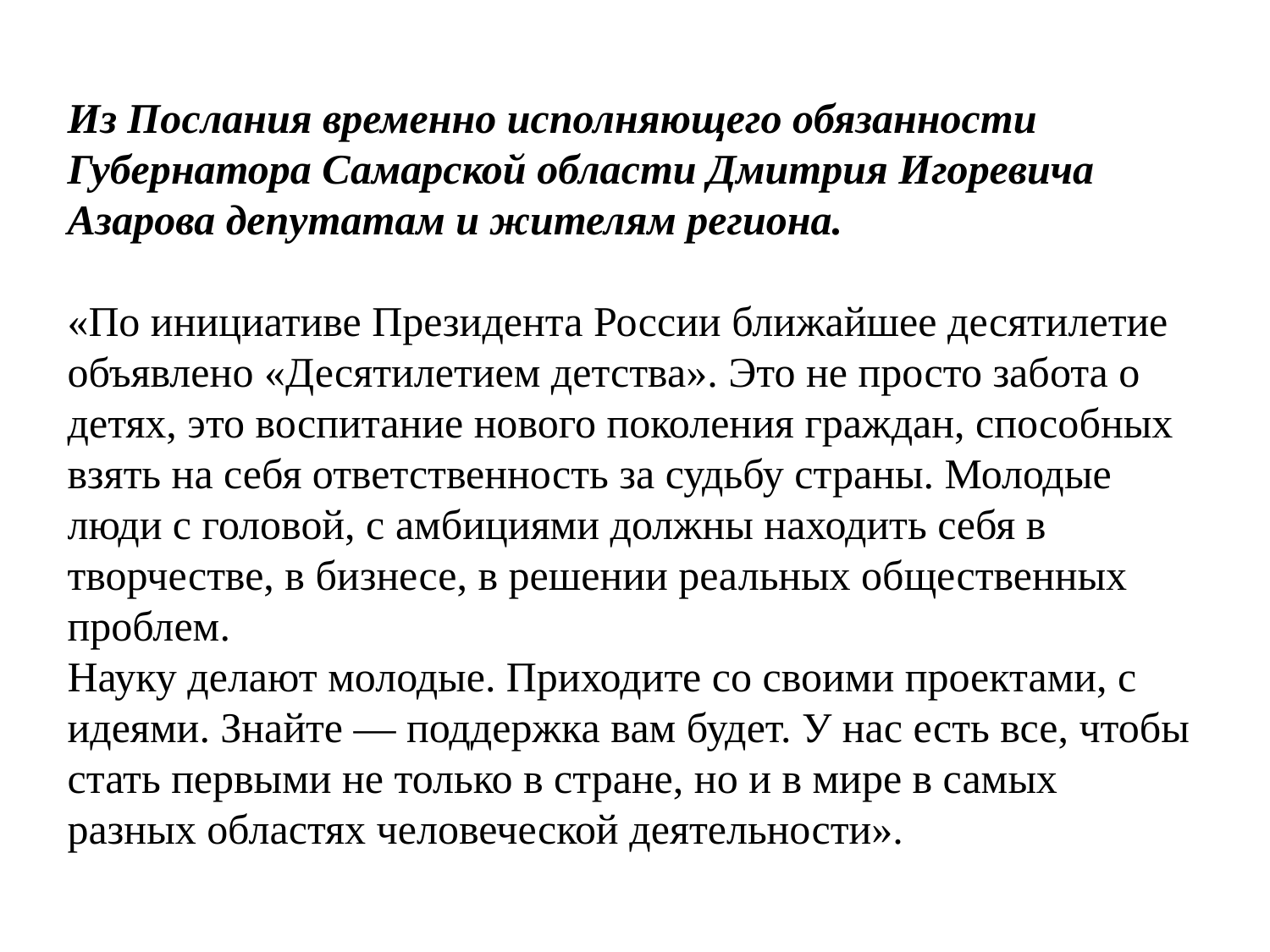

Из Послания временно исполняющего обязанности Губернатора Самарской области Дмитрия Игоревича Азарова депутатам и жителям региона.

«По инициативе Президента России ближайшее десятилетие объявлено «Десятилетием детства». Это не просто забота о детях, это воспитание нового поколения граждан, способных взять на себя ответственность за судьбу страны. Молодые люди с головой, с амбициями должны находить себя в творчестве, в бизнесе, в решении реальных общественных проблем.
Науку делают молодые. Приходите со своими проектами, с идеями. Знайте — поддержка вам будет. У нас есть все, чтобы стать первыми не только в стране, но и в мире в самых разных областях человеческой деятельности».